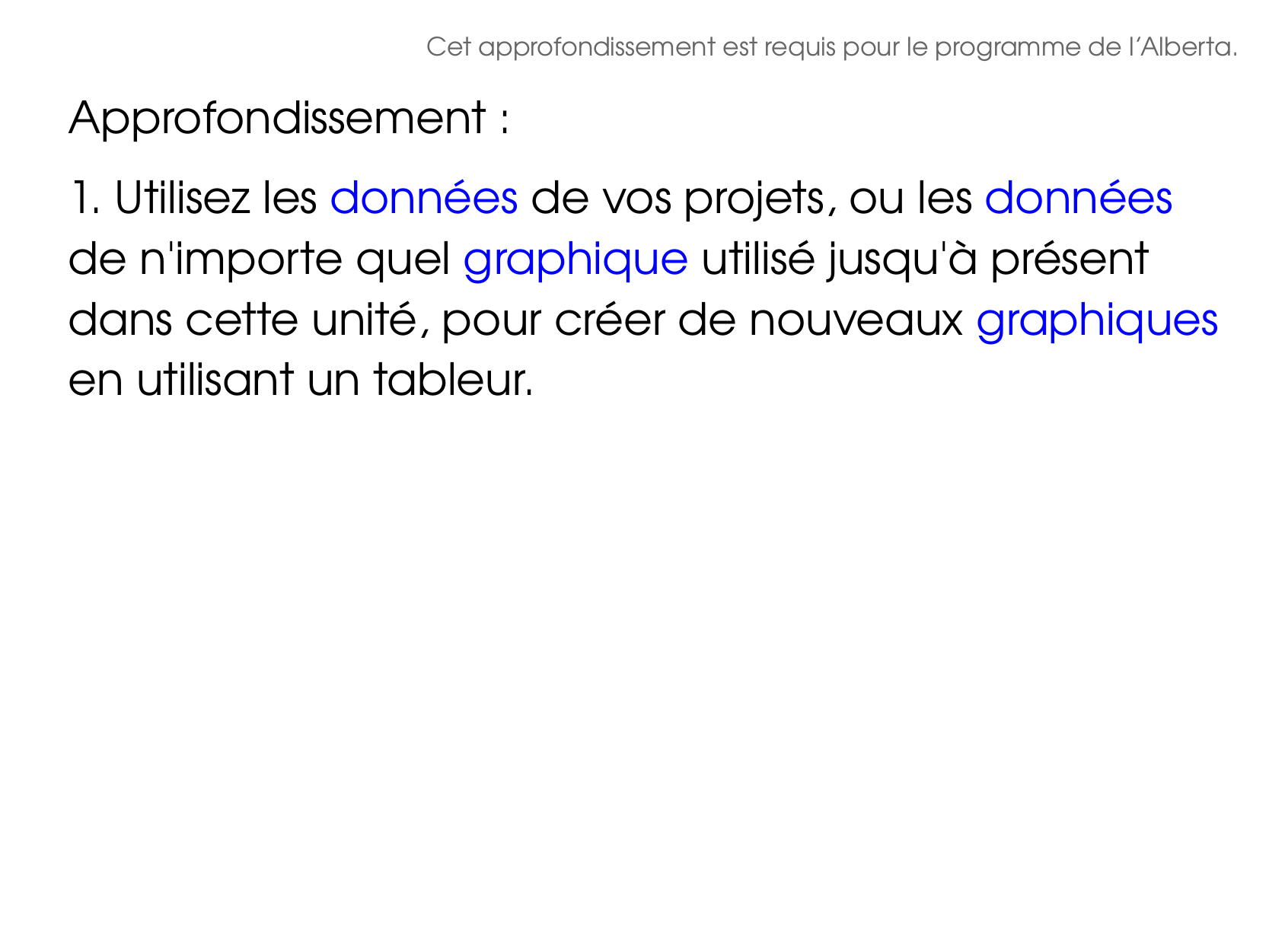

Cet approfondissement est requis pour le programme de l’Alberta.
Approfondissement :
1. Utilisez les données de vos projets, ou les données de n'importe quel graphique utilisé jusqu'à présent dans cette unité, pour créer de nouveaux graphiques en utilisant un tableur.